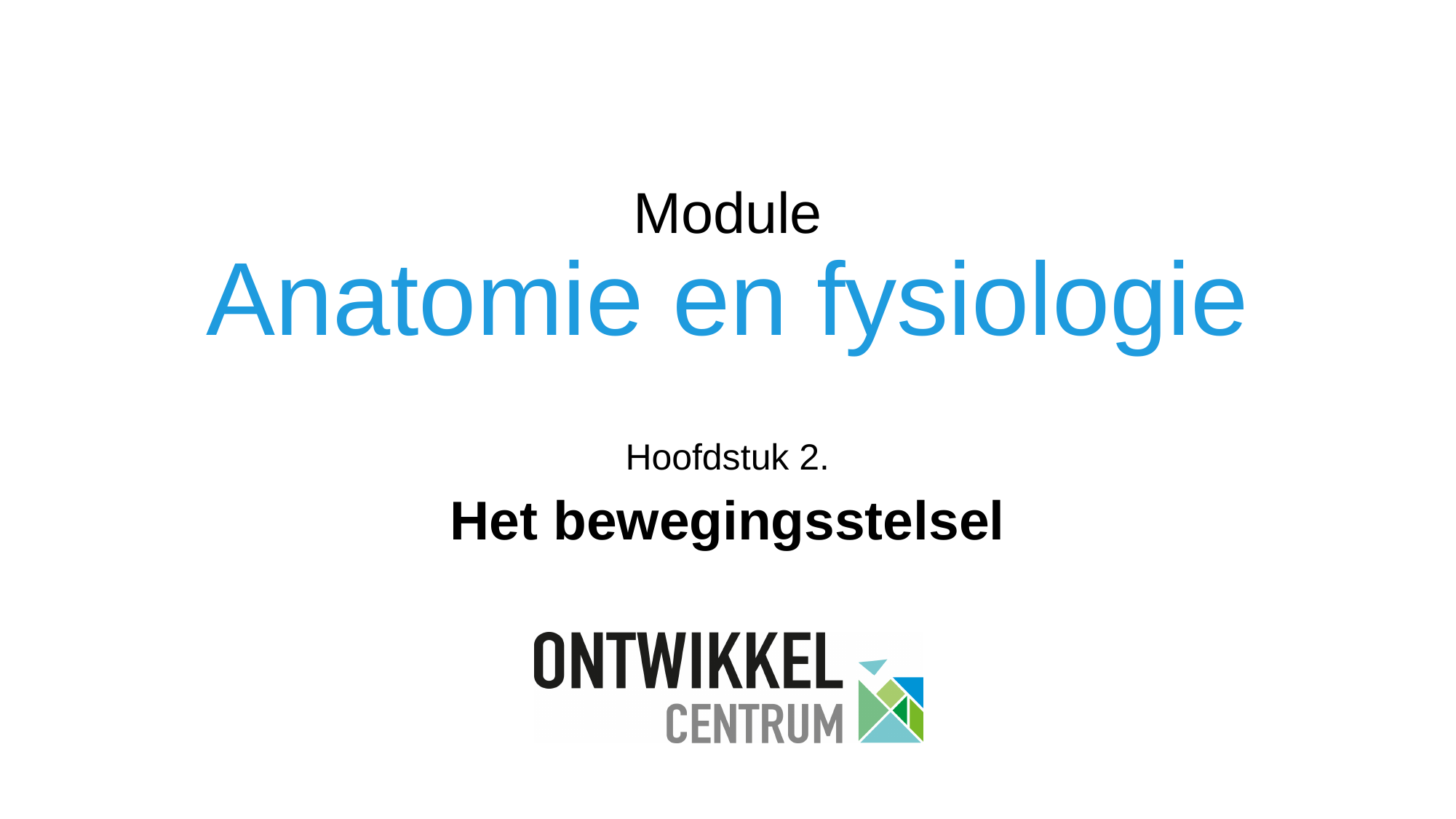

# Module Anatomie en fysiologie

Hoofdstuk 2.
Het bewegingsstelsel